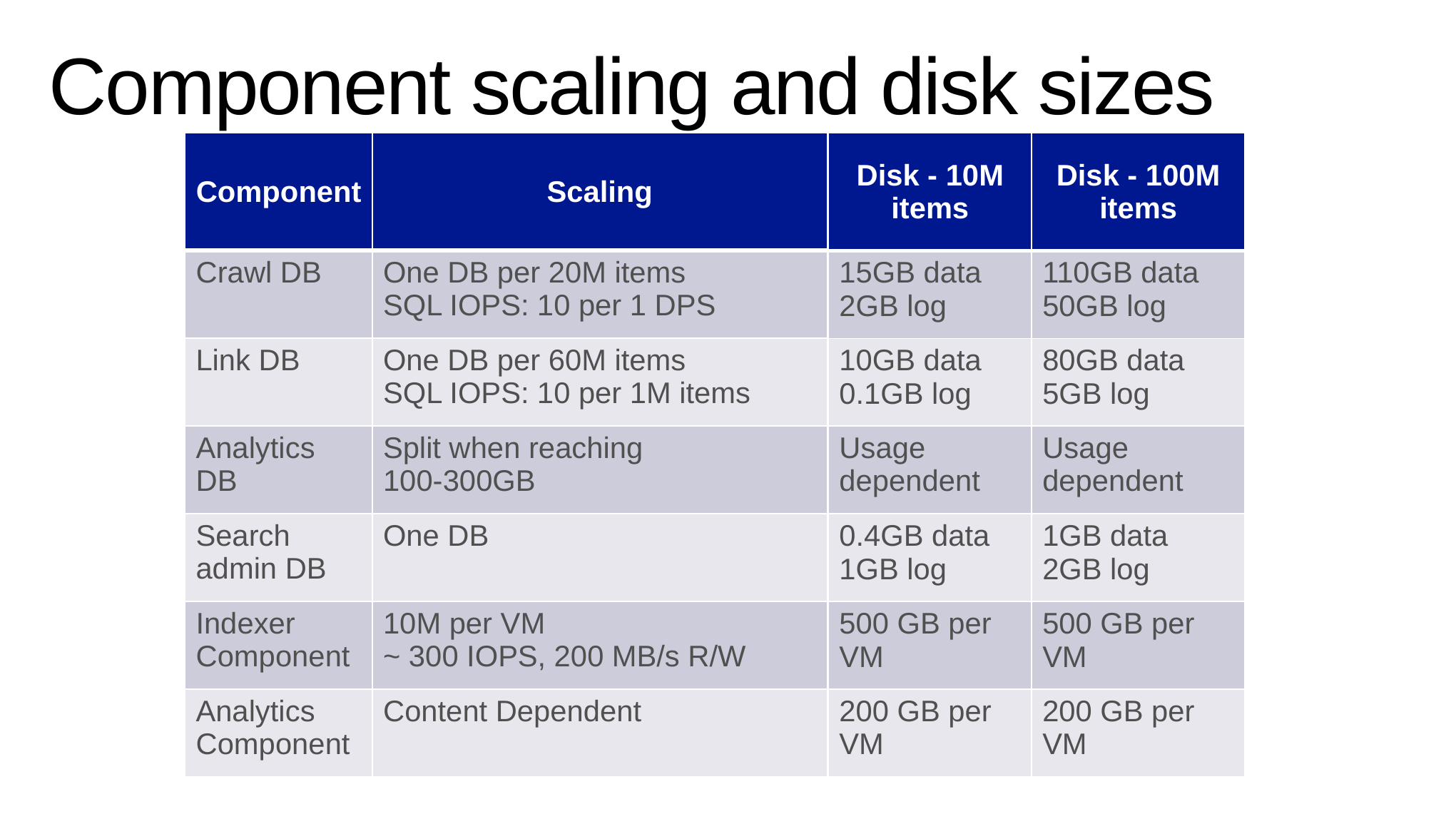

# Component scaling and disk sizes
| Disk - 10M items | Disk - 100M items |
| --- | --- |
| 15GB data 2GB log | 110GB data 50GB log |
| 10GB data 0.1GB log | 80GB data 5GB log |
| Usage dependent | Usage dependent |
| 0.4GB data 1GB log | 1GB data 2GB log |
| 500 GB per VM | 500 GB per VM |
| 200 GB per VM | 200 GB per VM |
| Component | Scaling |
| --- | --- |
| Crawl DB | One DB per 20M items SQL IOPS: 10 per 1 DPS |
| Link DB | One DB per 60M items SQL IOPS: 10 per 1M items |
| Analytics DB | Split when reaching 100-300GB |
| Search admin DB | One DB |
| Indexer Component | 10M per VM ~ 300 IOPS, 200 MB/s R/W |
| Analytics Component | Content Dependent |